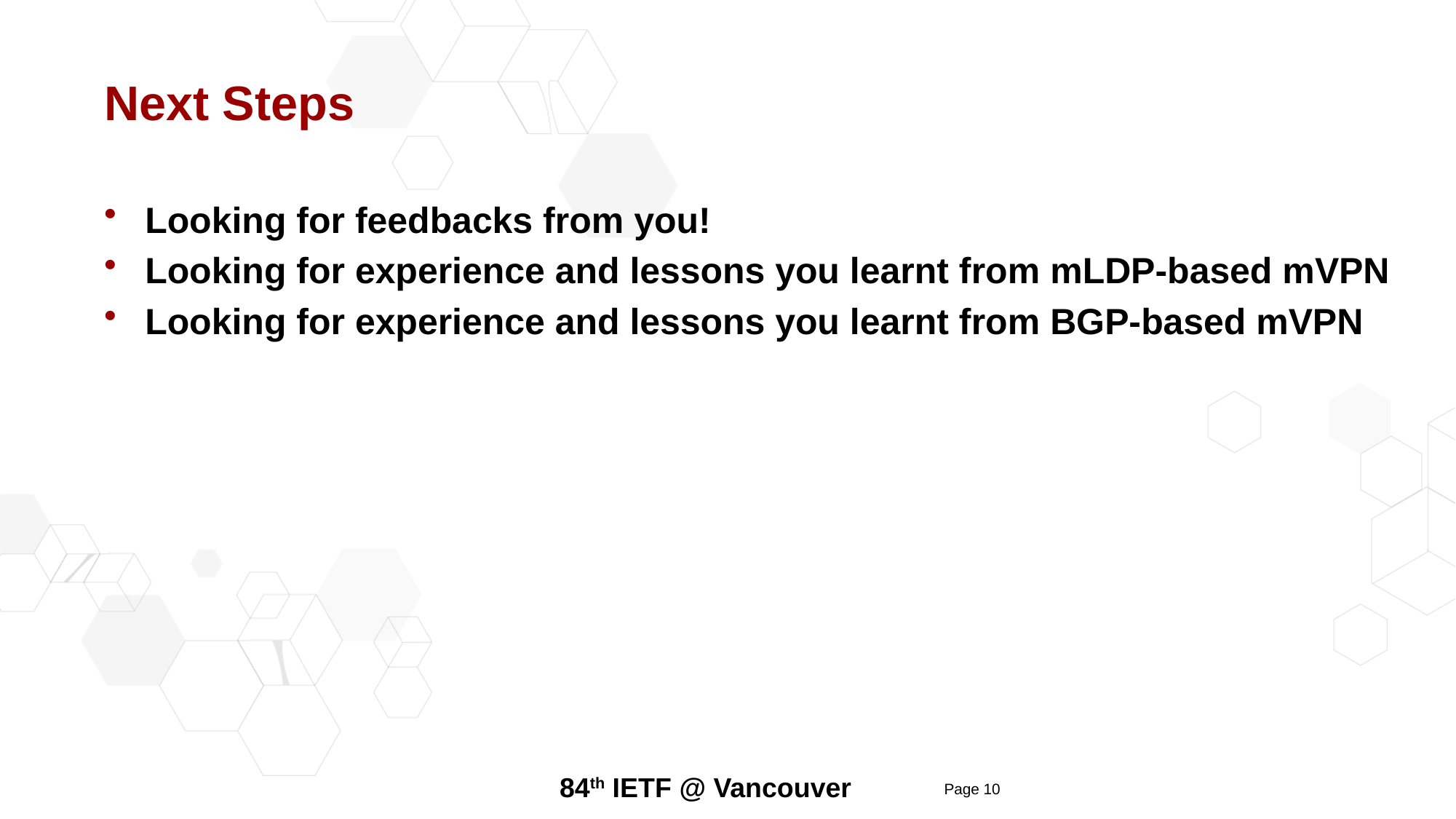

Next Steps
Looking for feedbacks from you!
Looking for experience and lessons you learnt from mLDP-based mVPN
Looking for experience and lessons you learnt from BGP-based mVPN